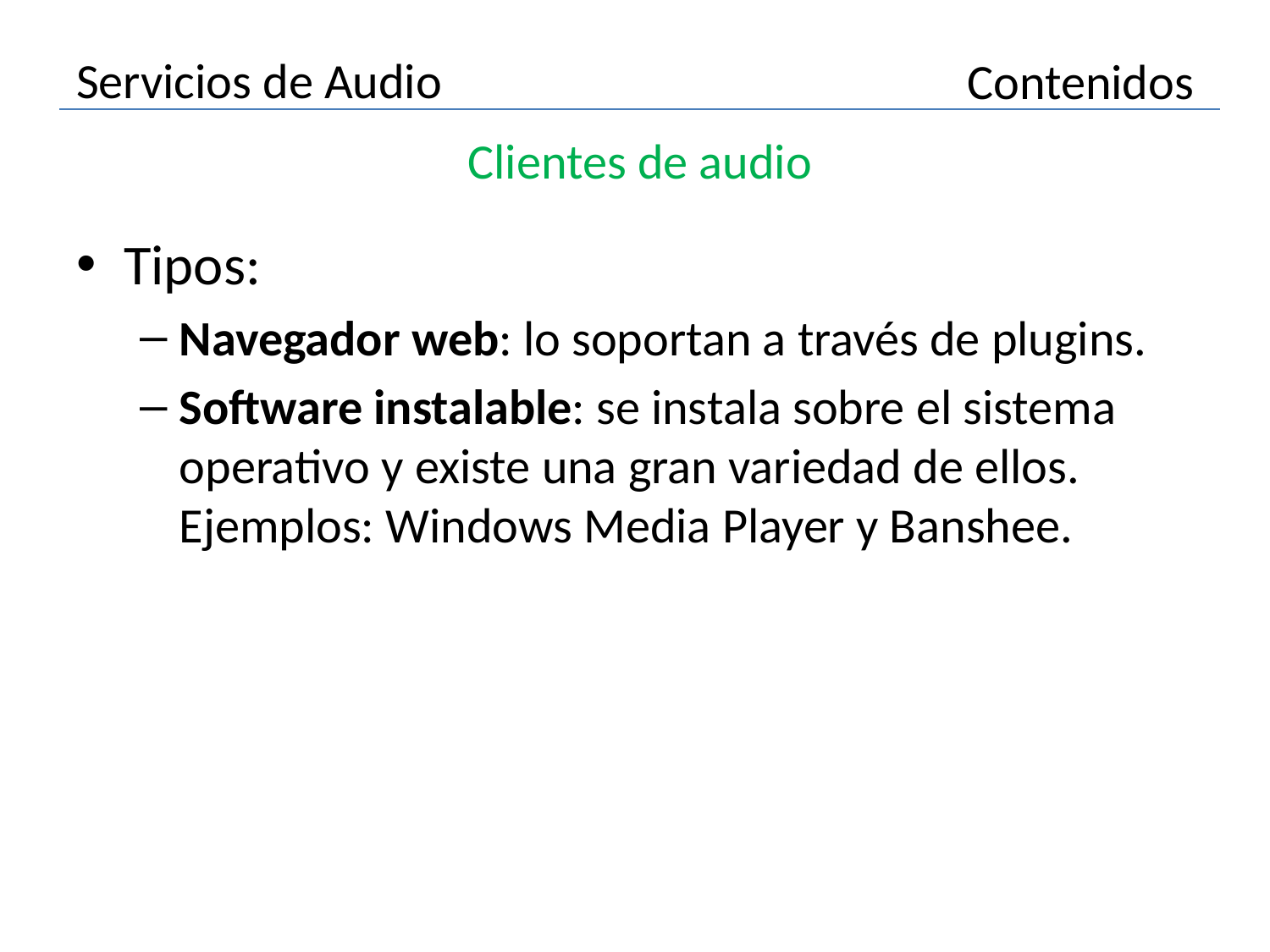

# Servicios de Audio
Contenidos
Clientes de audio
Tipos:
Navegador web: lo soportan a través de plugins.
Software instalable: se instala sobre el sistema operativo y existe una gran variedad de ellos. Ejemplos: Windows Media Player y Banshee.